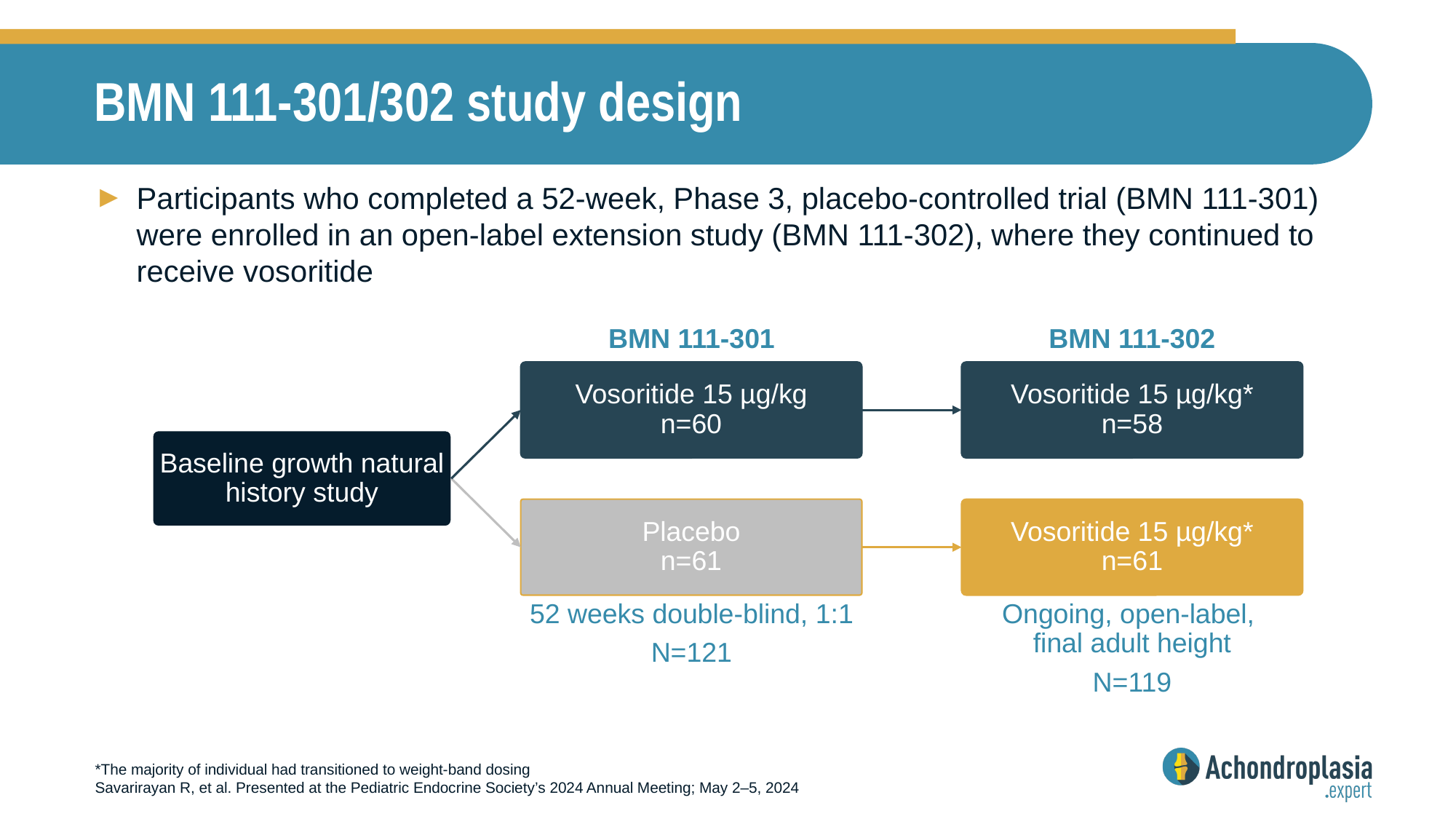

# BMN 111-301/302 study design
Participants who completed a 52-week, Phase 3, placebo-controlled trial (BMN 111-301) were enrolled in an open-label extension study (BMN 111-302), where they continued to receive vosoritide
BMN 111-301
BMN 111-302
Vosoritide 15 µg/kg
n=60
Vosoritide 15 µg/kg*
n=58
Baseline growth natural history study
Vosoritide 15 µg/kg*
n=61
Placebo
n=61
52 weeks double-blind, 1:1
N=121
Ongoing, open-label,
final adult height
N=119

*The majority of individual had transitioned to weight-band dosing
Savarirayan R, et al. Presented at the Pediatric Endocrine Society’s 2024 Annual Meeting; May 2–5, 2024